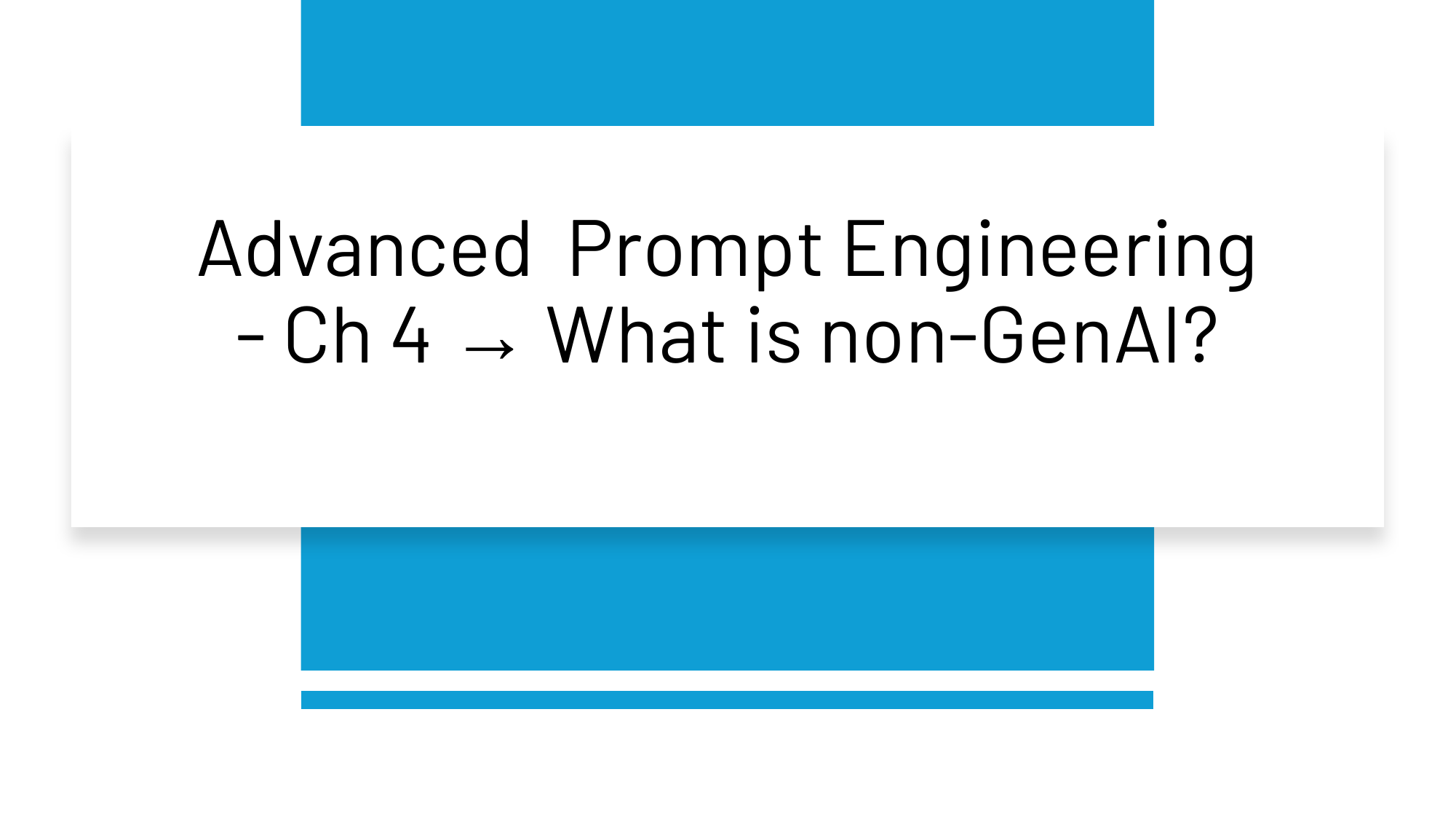

# Advanced  Prompt Engineering - Ch 4 → What is non-GenAI?